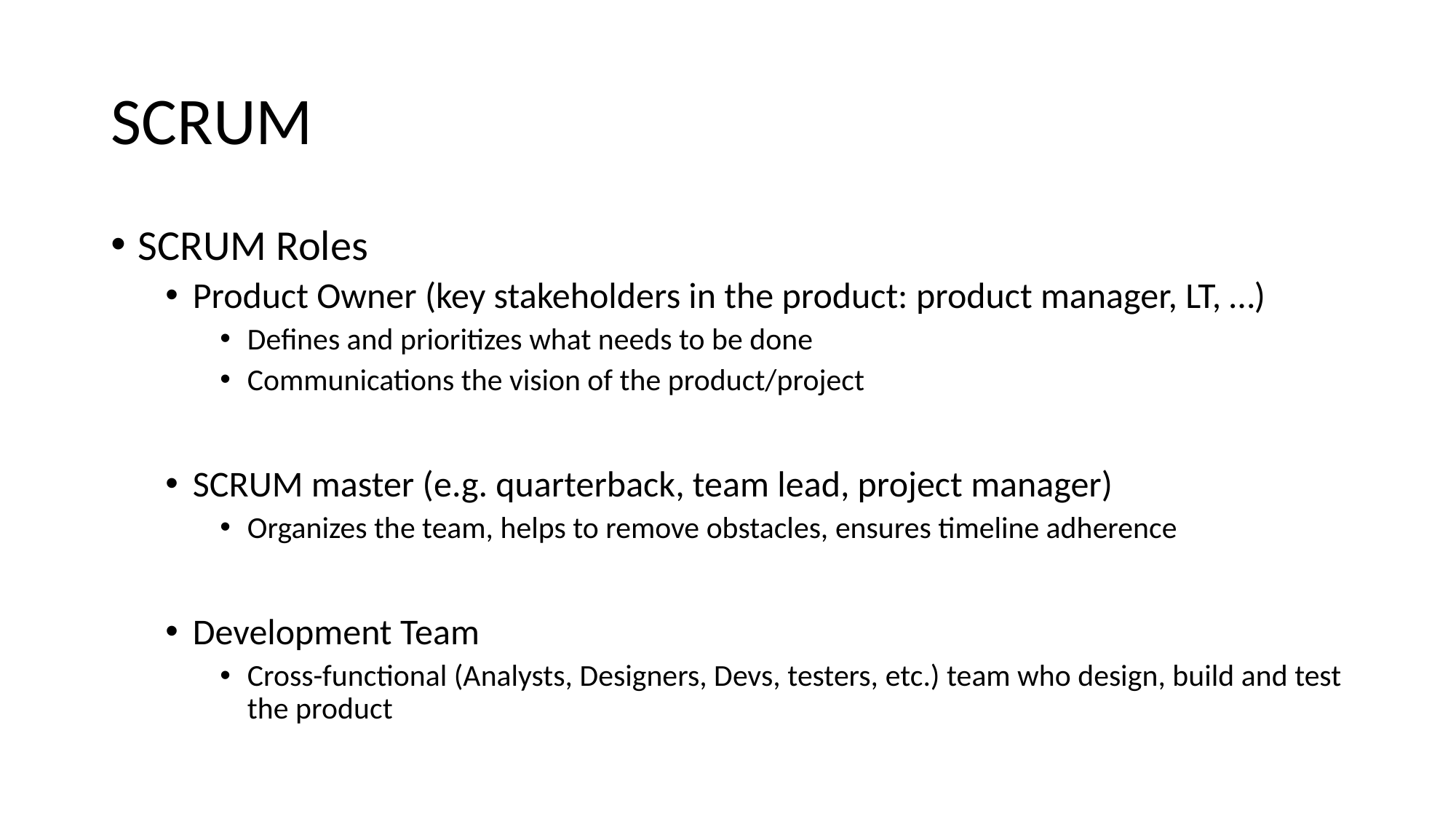

# SCRUM
SCRUM Roles
Product Owner (key stakeholders in the product: product manager, LT, …)
Defines and prioritizes what needs to be done
Communications the vision of the product/project

SCRUM master (e.g. quarterback, team lead, project manager)
Organizes the team, helps to remove obstacles, ensures timeline adherence

Development Team
Cross-functional (Analysts, Designers, Devs, testers, etc.) team who design, build and test the product